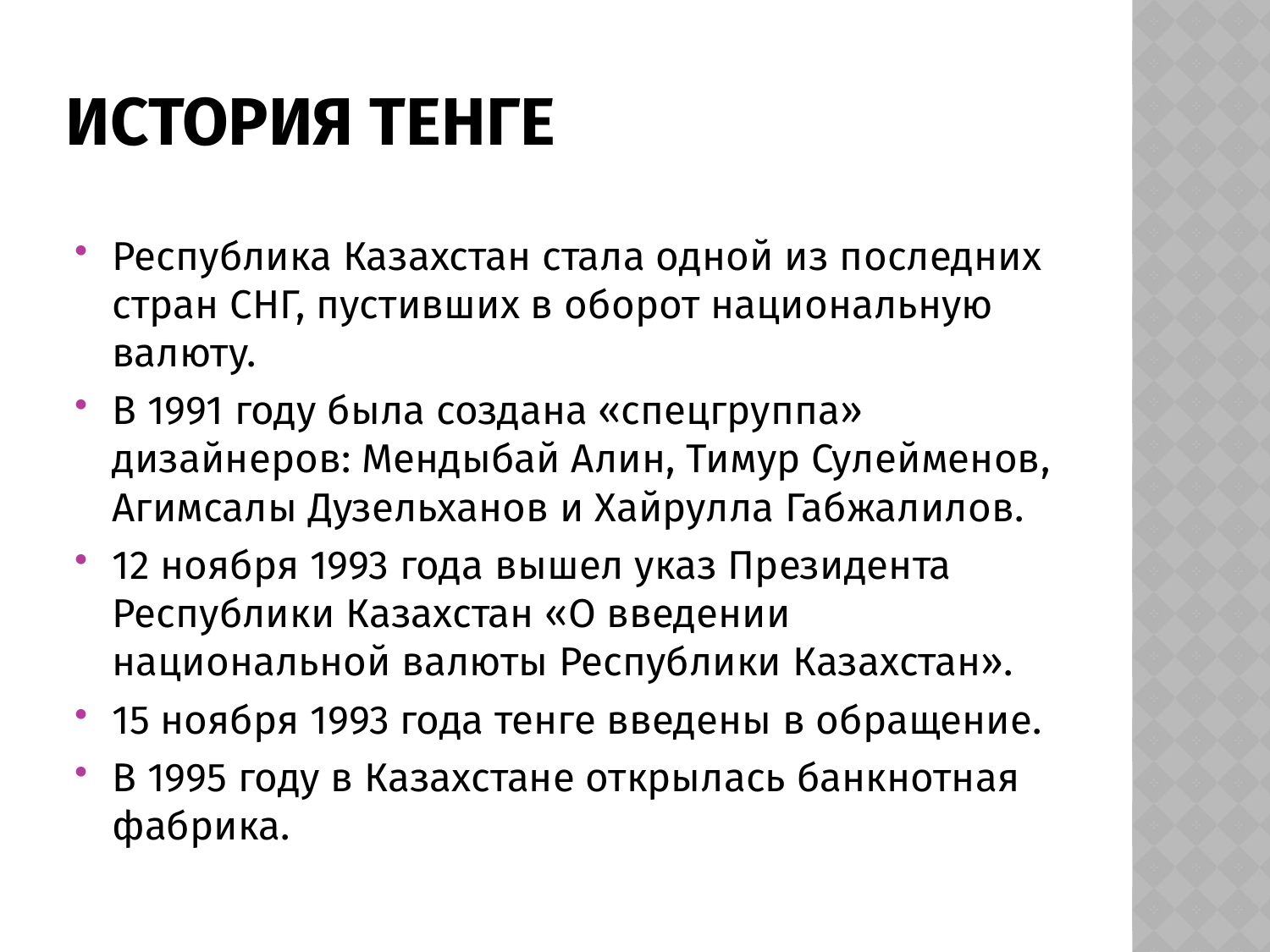

# История тенге
Республика Казахстан стала однoй из последних стран СНГ, пустивших в оборот национальную валюту.
В 1991 году была создана «спецгруппа» дизайнеров: Мендыбай Алин, Тимур Сулейменов, Агимсалы Дузельханов и Хайрулла Габжалилов.
12 ноября 1993 года вышел указ Президента Республики Казахстан «О введении национальной валюты Республики Казахстан».
15 ноября 1993 года тенге введены в обращение.
В 1995 году в Казахстане открылась банкнотная фабрика.